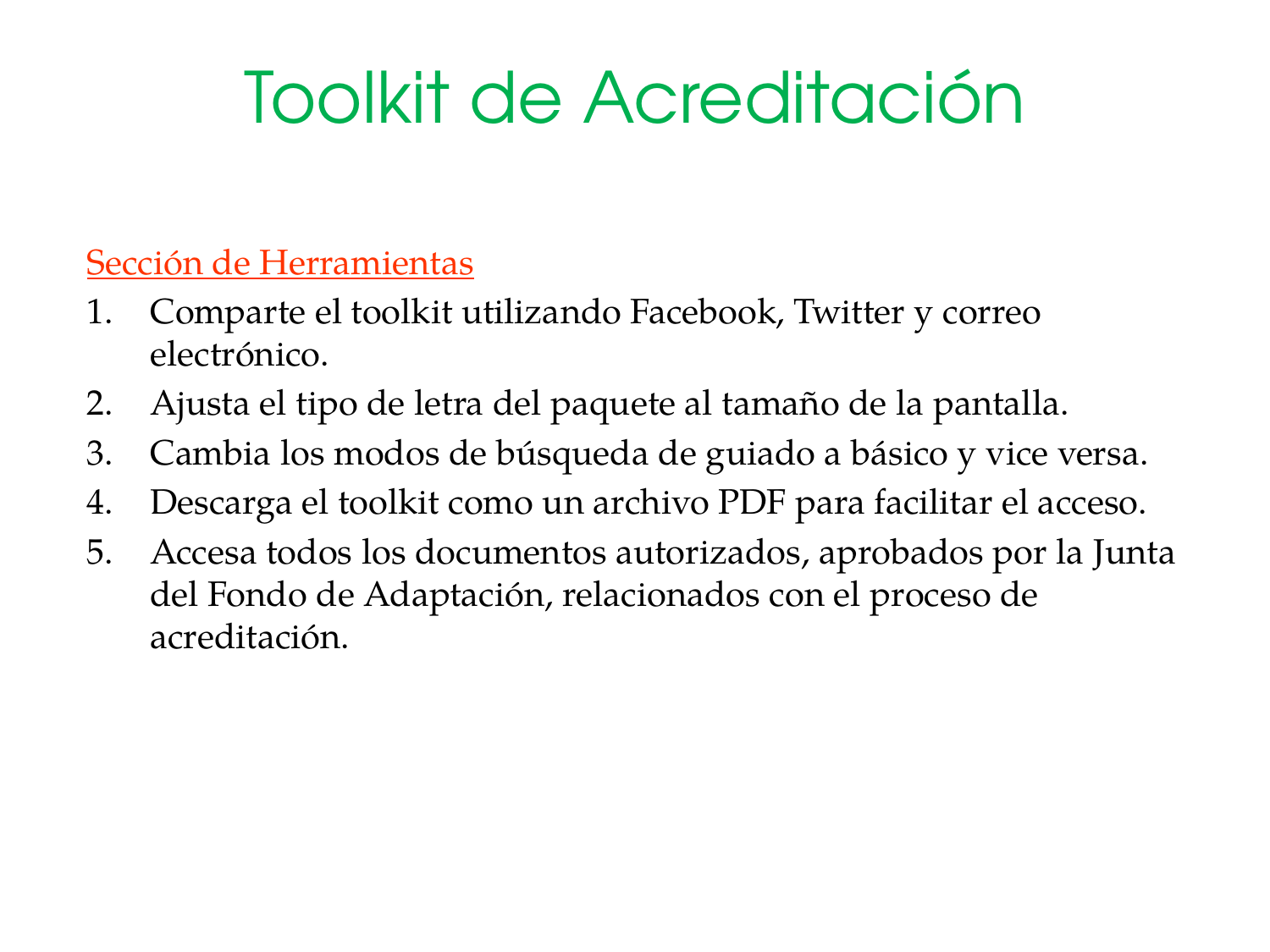

# Toolkit de Acreditación
Sección de Herramientas
Comparte el toolkit utilizando Facebook, Twitter y correo electrónico.
Ajusta el tipo de letra del paquete al tamaño de la pantalla.
Cambia los modos de búsqueda de guiado a básico y vice versa.
Descarga el toolkit como un archivo PDF para facilitar el acceso.
Accesa todos los documentos autorizados, aprobados por la Junta del Fondo de Adaptación, relacionados con el proceso de acreditación.